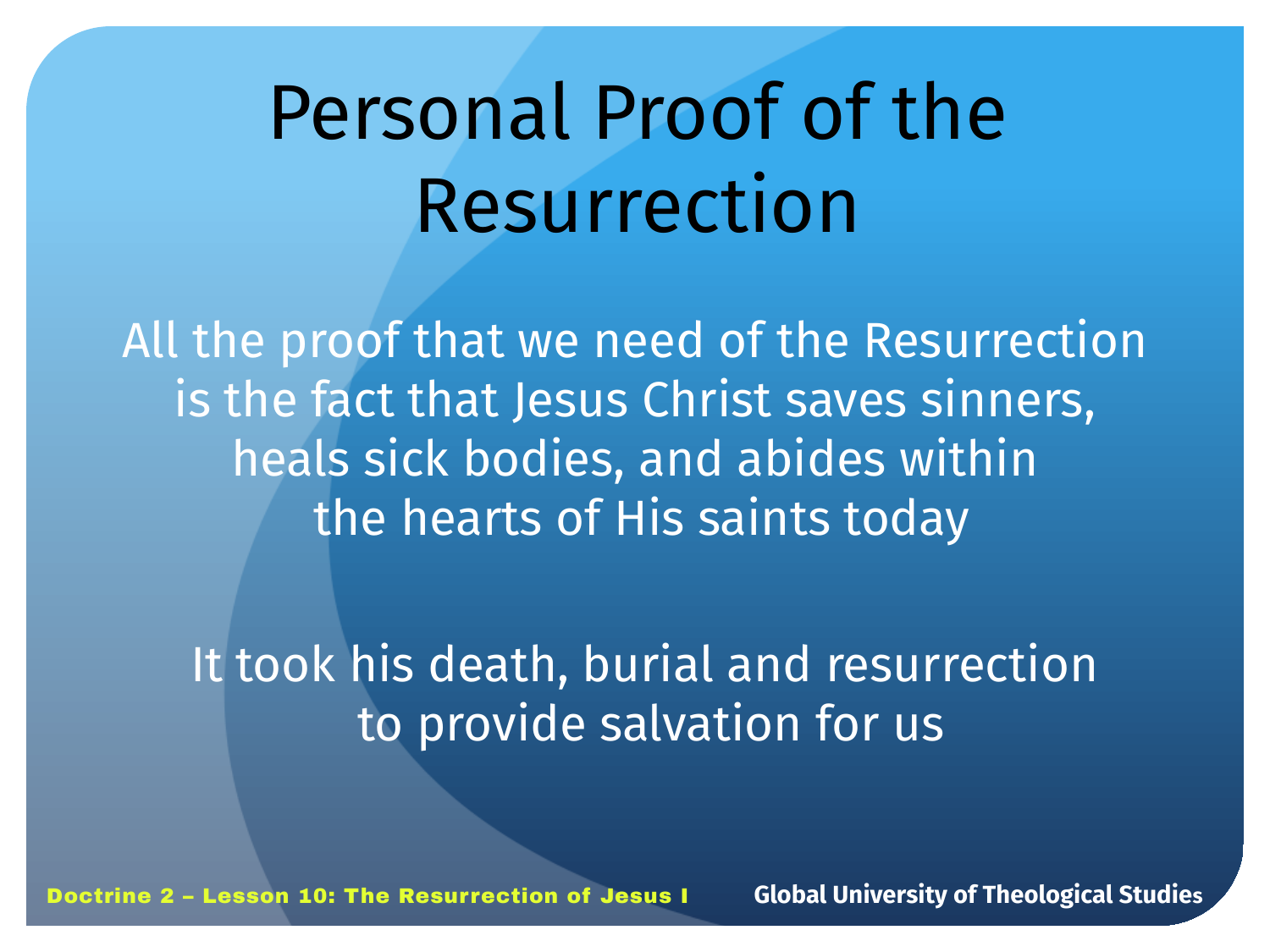

Personal Proof of the Resurrection
All the proof that we need of the Resurrection
is the fact that Jesus Christ saves sinners,
heals sick bodies, and abides within
the hearts of His saints today
It took his death, burial and resurrection
to provide salvation for us
Doctrine 2 – Lesson 10: The Resurrection of Jesus I        Global University of Theological Studies